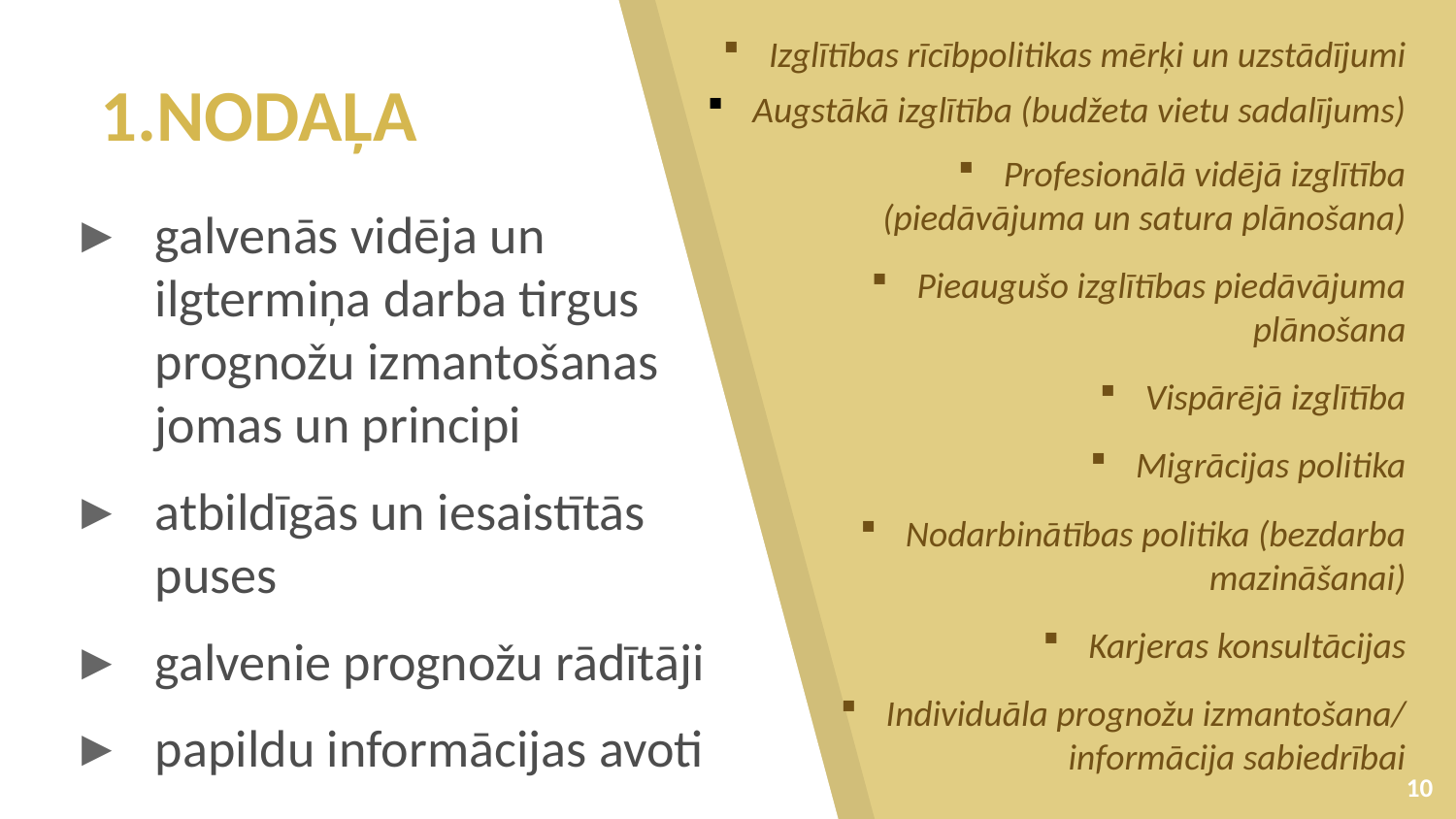

Izglītības rīcībpolitikas mērķi un uzstādījumi
# 1.NODAĻA
Augstākā izglītība (budžeta vietu sadalījums)
galvenās vidēja un ilgtermiņa darba tirgus prognožu izmantošanas jomas un principi
atbildīgās un iesaistītās puses
galvenie prognožu rādītāji
papildu informācijas avoti
Profesionālā vidējā izglītība (piedāvājuma un satura plānošana)
Pieaugušo izglītības piedāvājuma plānošana
Vispārējā izglītība
Migrācijas politika
Nodarbinātības politika (bezdarba mazināšanai)
Karjeras konsultācijas
Individuāla prognožu izmantošana/ informācija sabiedrībai
10